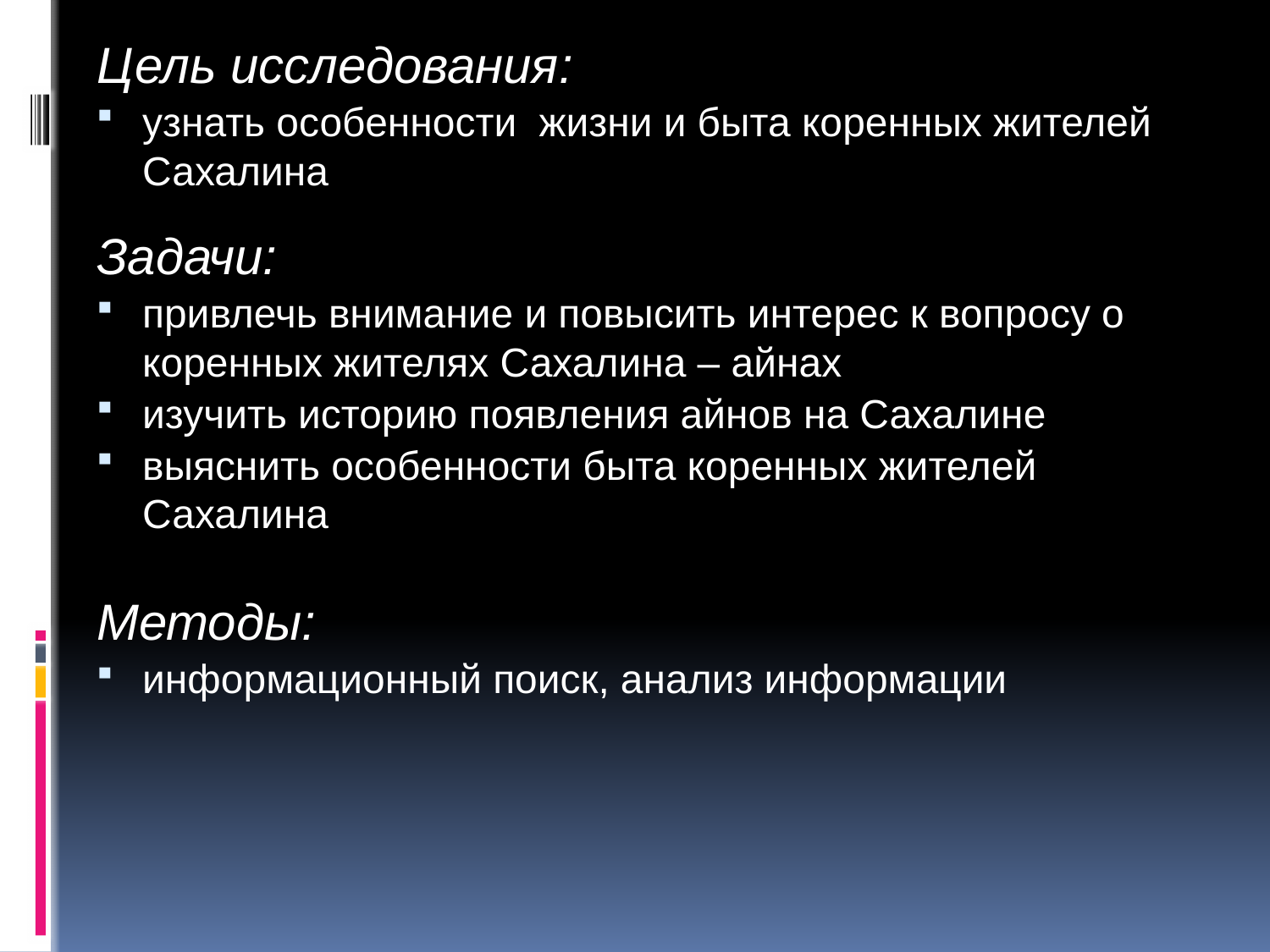

Цель исследования:
узнать особенности  жизни и быта коренных жителей Сахалина

Задачи:
привлечь внимание и повысить интерес к вопросу о коренных жителях Сахалина – айнах
изучить историю появления айнов на Сахалине
выяснить особенности быта коренных жителей Сахалина

Методы:
информационный поиск, анализ информации

#